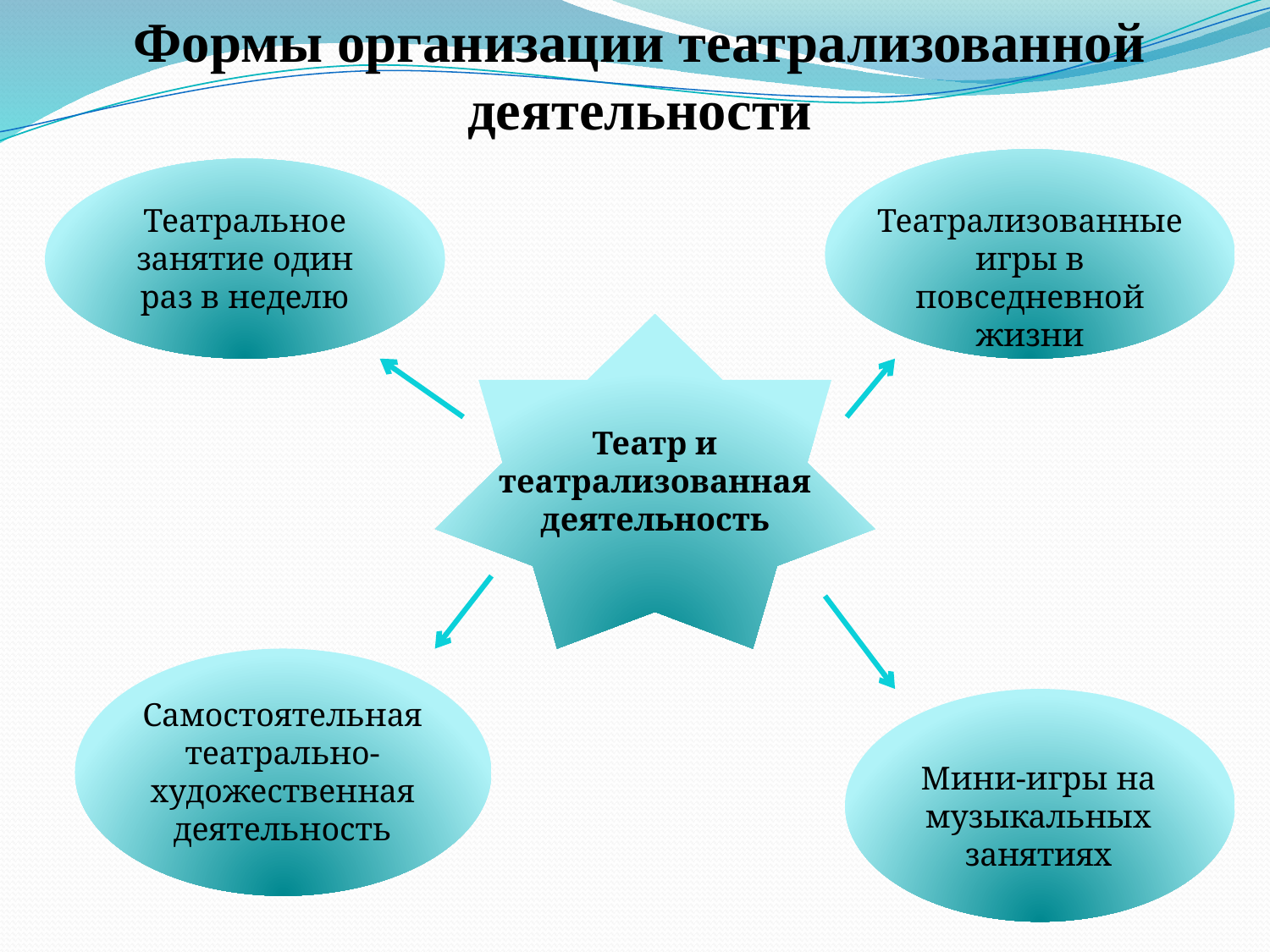

Формы организации театрализованной деятельности

Театральное занятие один раз в неделю
Театрализованные игры в повседневной жизни

Театр и театрализованная деятельность

Самостоятельная театрально-художественная деятельность

Мини-игры на музыкальных занятиях